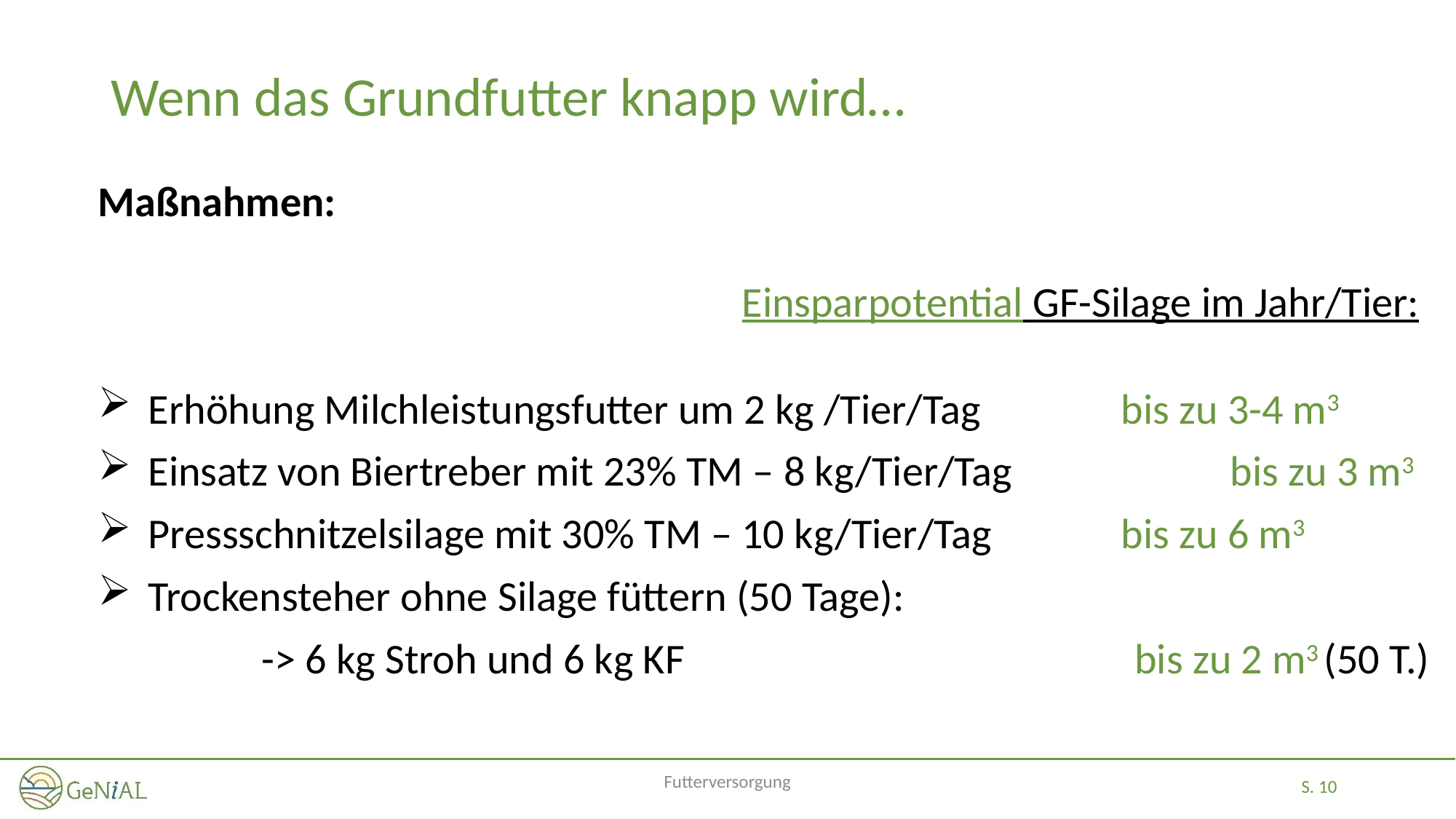

# Wenn das Grundfutter knapp wird…
Maßnahmen:

					            Einsparpotential GF-Silage im Jahr/Tier:

 Erhöhung Milchleistungsfutter um 2 kg /Tier/Tag 		bis zu 3-4 m3
 Einsatz von Biertreber mit 23% TM – 8 kg/Tier/Tag		bis zu 3 m3
 Pressschnitzelsilage mit 30% TM – 10 kg/Tier/Tag		bis zu 6 m3
 Trockensteher ohne Silage füttern (50 Tage):
	-> 6 kg Stroh und 6 kg KF					bis zu 2 m3 (50 T.)
Futterversorgung